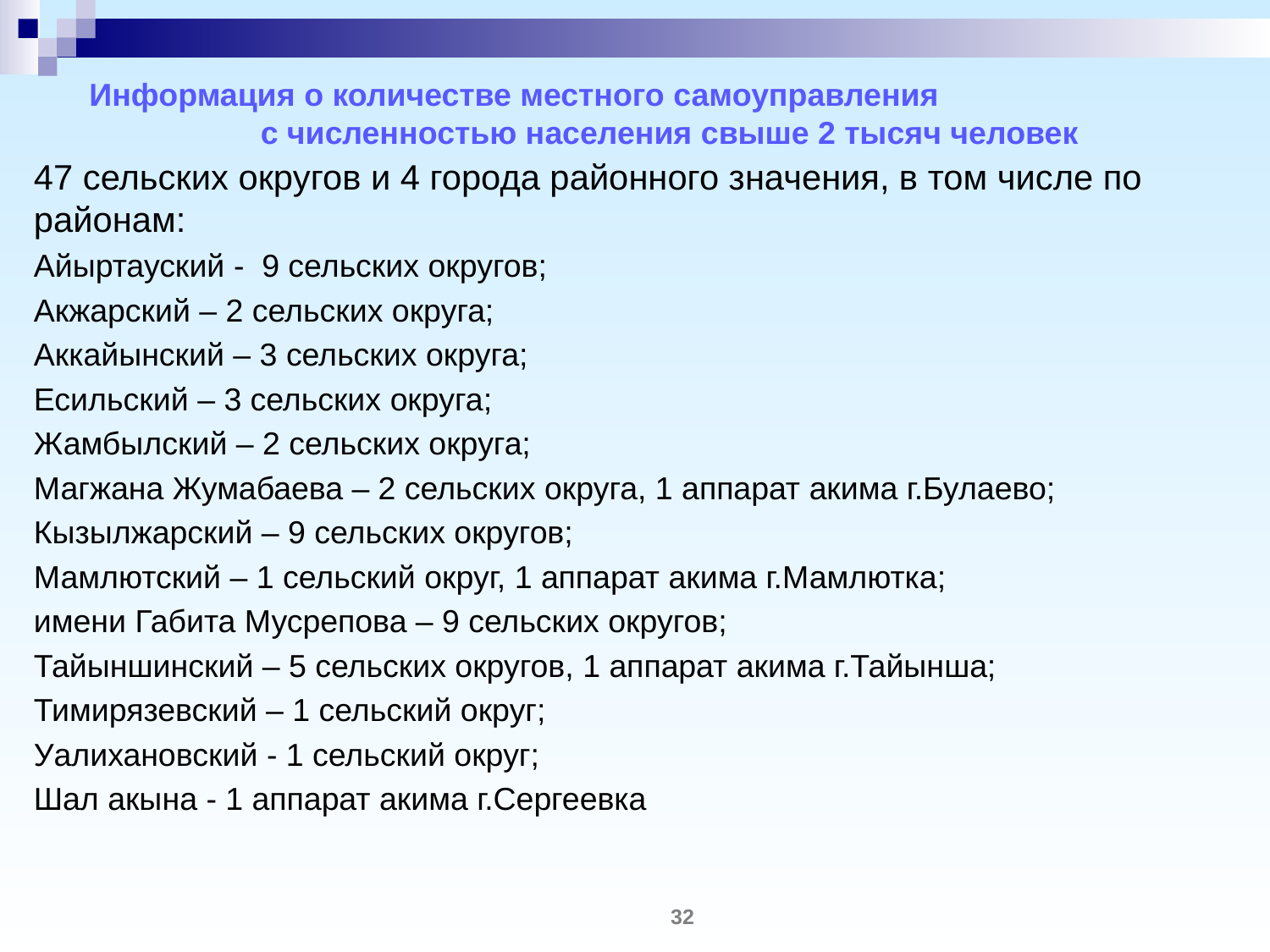

Информация о количестве местного самоуправления                                     с численностью населения свыше 2 тысяч человек
47 сельских округов и 4 города районного значения, в том числе по районам:
Айыртауский -  9 сельских округов;
Акжарский – 2 сельских округа;
Аккайынский – 3 сельских округа;
Есильский – 3 сельских округа;
Жамбылский – 2 сельских округа;
Магжана Жумабаева – 2 сельских округа, 1 аппарат акима г.Булаево;
Кызылжарский – 9 сельских округов;
Мамлютский – 1 сельский округ, 1 аппарат акима г.Мамлютка;
имени Габита Мусрепова – 9 сельских округов;
Тайыншинский – 5 сельских округов, 1 аппарат акима г.Тайынша;
Тимирязевский – 1 сельский округ;
Уалихановский - 1 сельский округ;
Шал акына - 1 аппарат акима г.Сергеевка

32